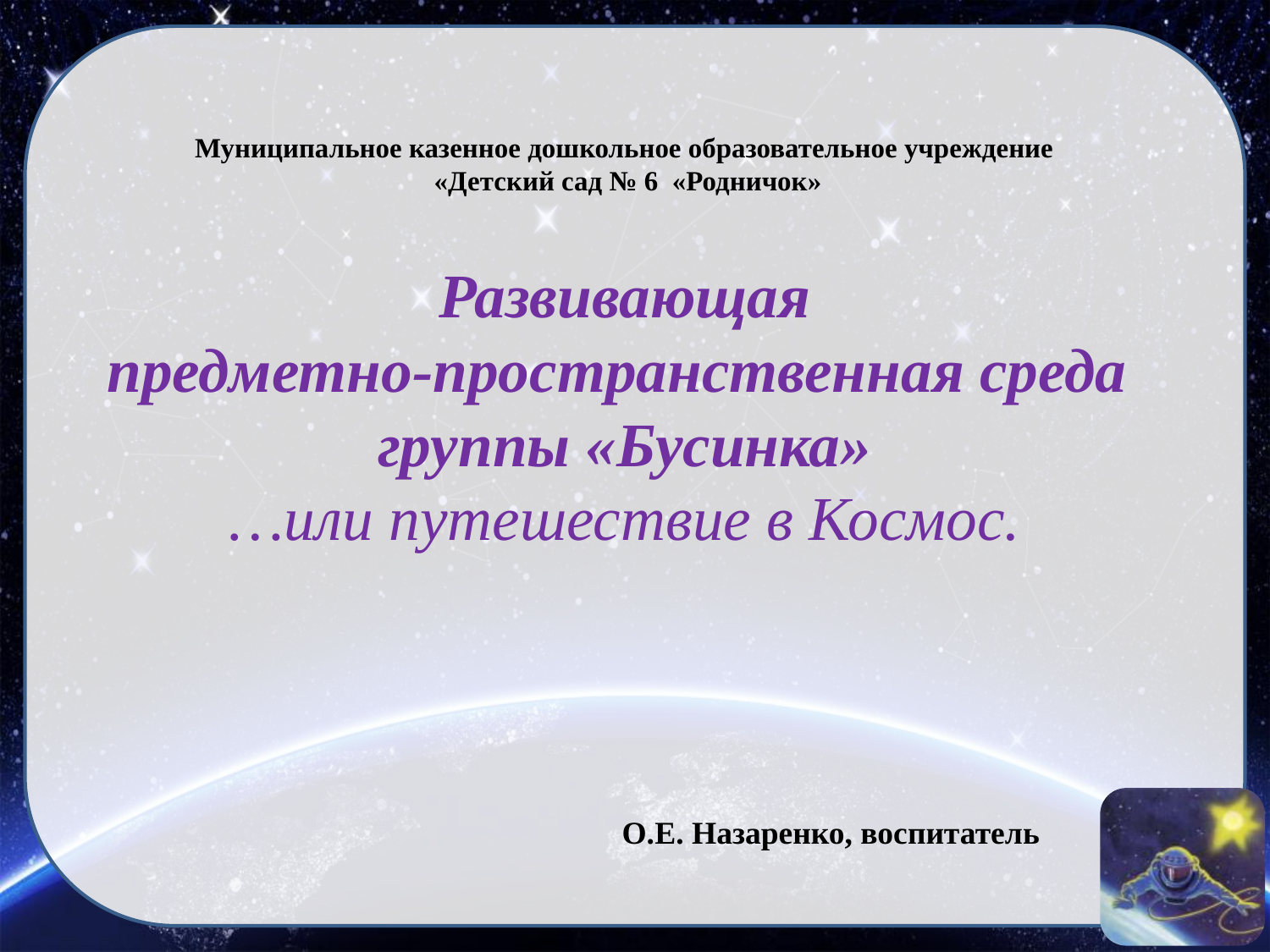

# Муниципальное казенное дошкольное образовательное учреждение «Детский сад № 6  «Родничок» Развивающая предметно-пространственная среда группы «Бусинка» …или путешествие в Космос.
                                                        О.Е. Назаренко, воспитатель